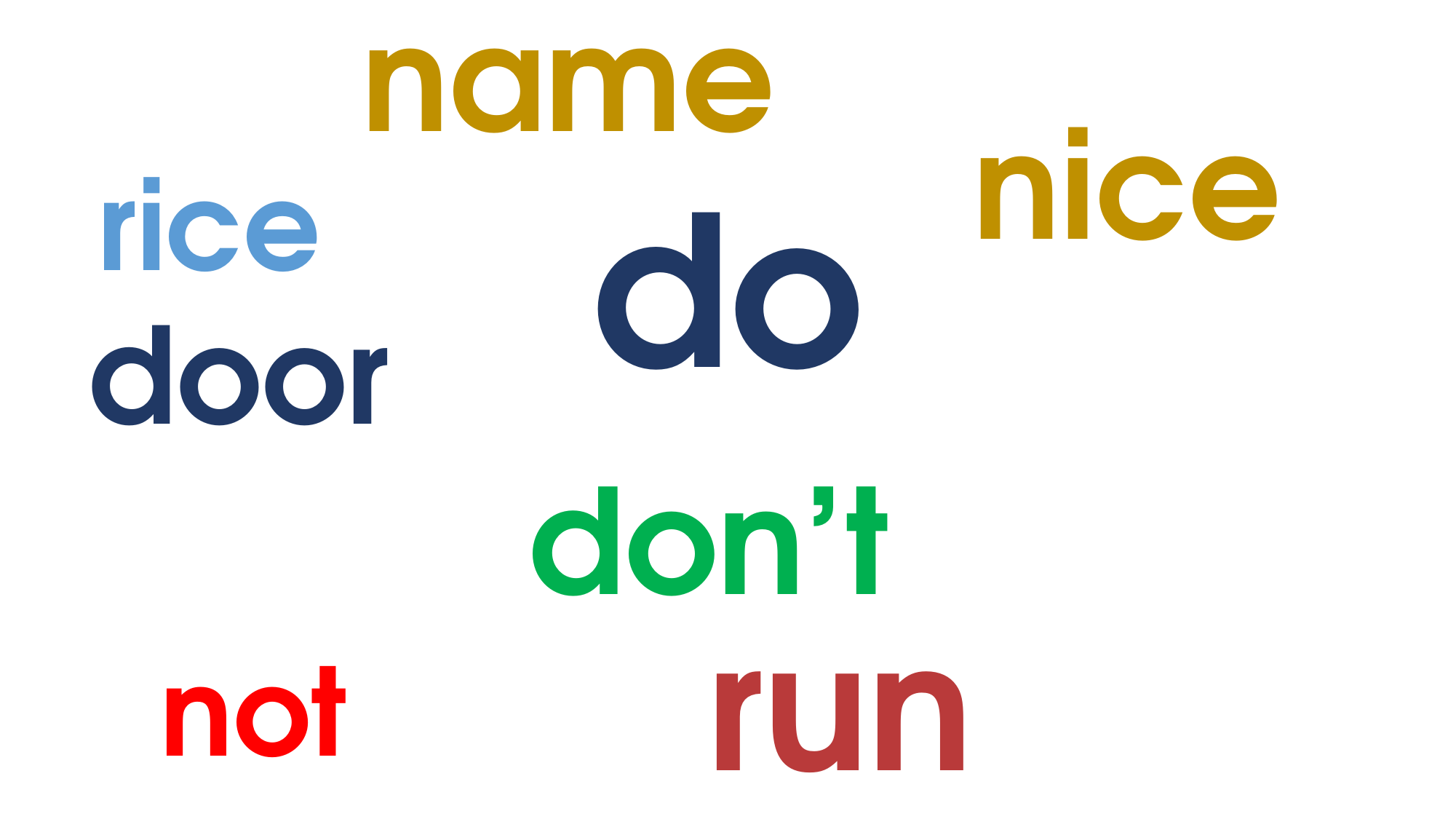

name
nice
rice
do
door
don’t
run
not